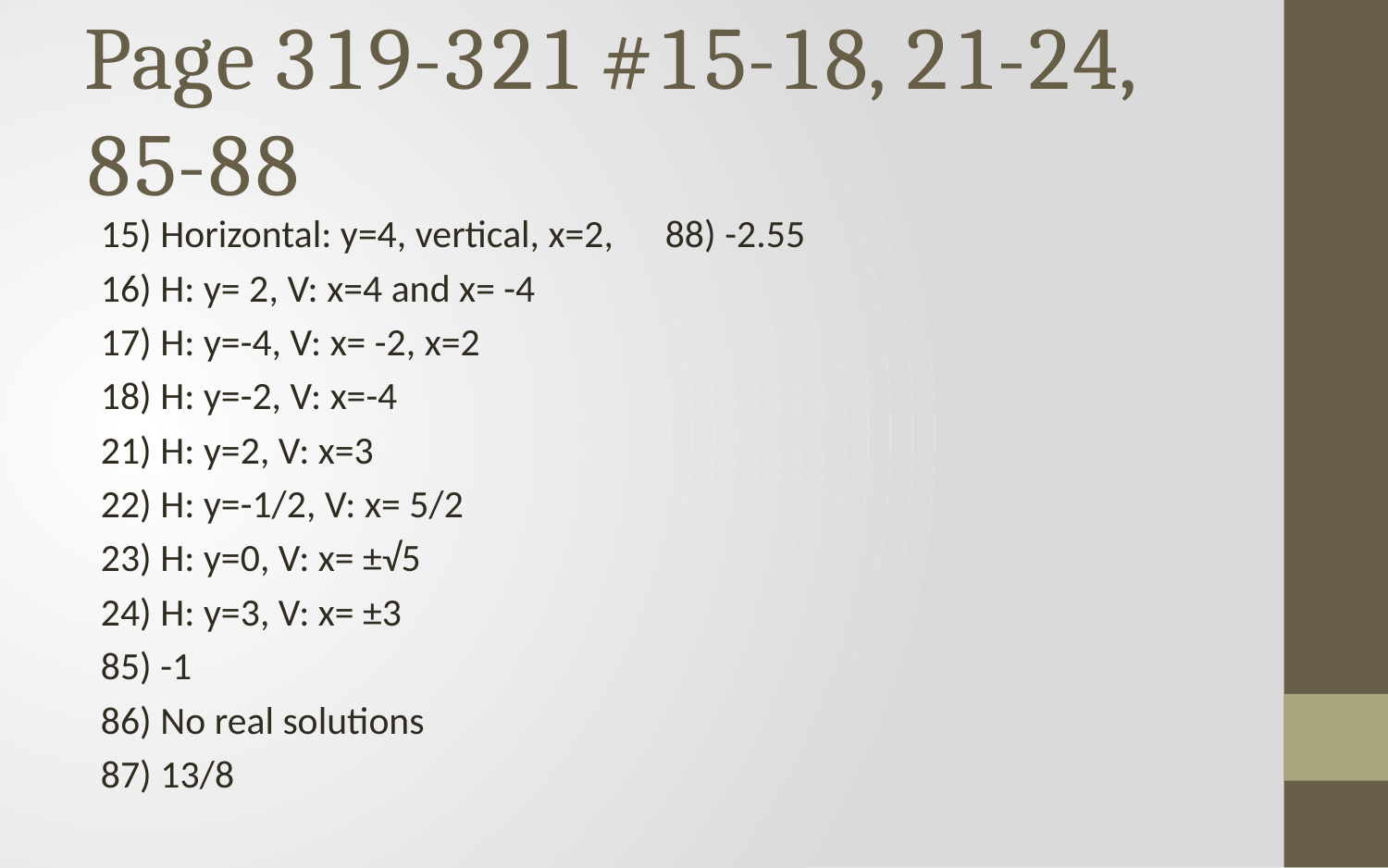

# Page 319-321 #15-18, 21-24, 85-88
15) Horizontal: y=4, vertical, x=2,
16) H: y= 2, V: x=4 and x= -4
17) H: y=-4, V: x= -2, x=2
18) H: y=-2, V: x=-4
21) H: y=2, V: x=3
22) H: y=-1/2, V: x= 5/2
23) H: y=0, V: x= ±√5
24) H: y=3, V: x= ±3
85) -1
86) No real solutions
87) 13/8
88) -2.55